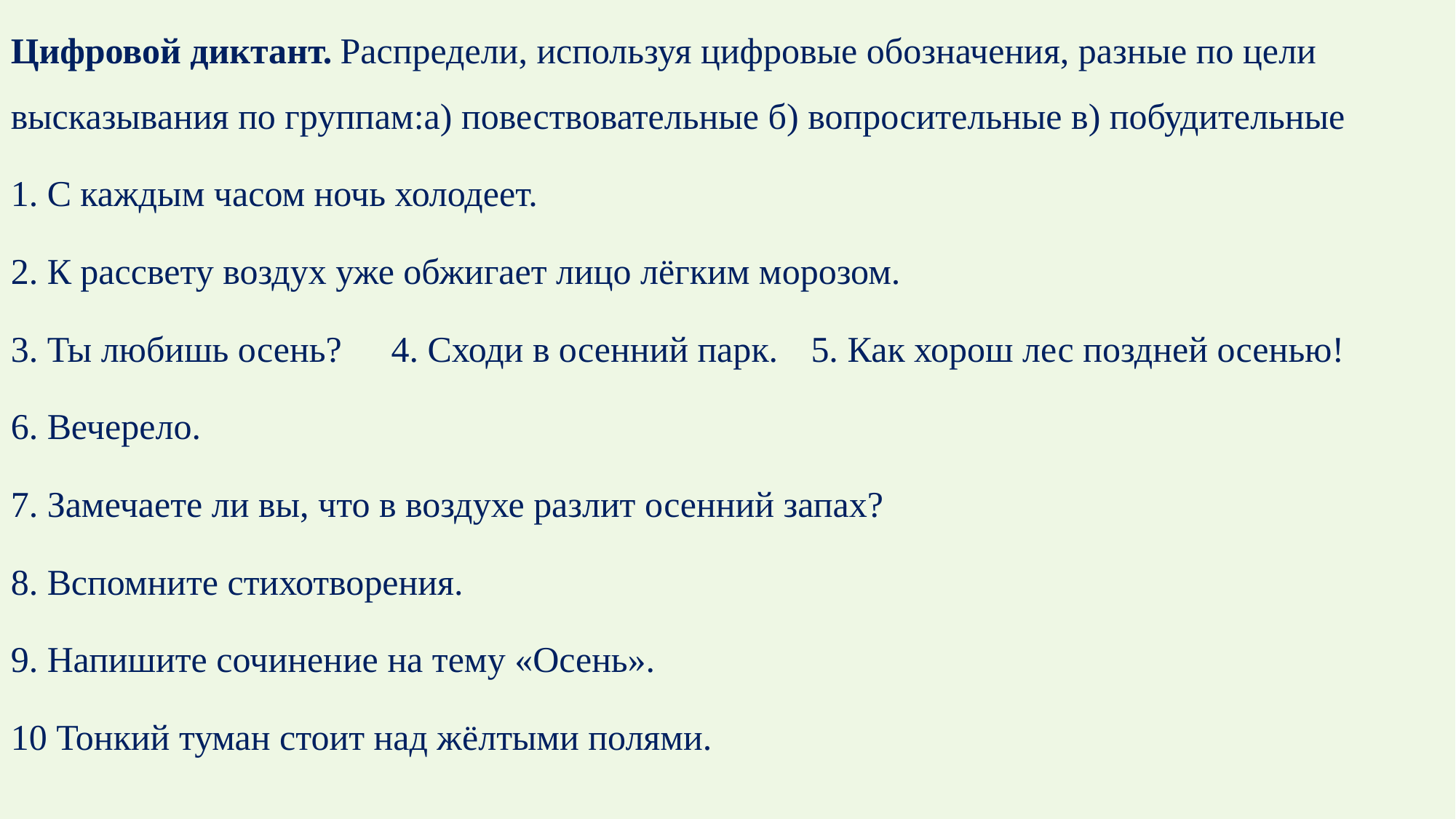

Цифровой диктант. Распредели, используя цифровые обозначения, разные по цели высказывания по группам:а) повествовательные б) вопросительные в) побудительные
1. С каждым часом ночь холодеет.
2. К рассвету воздух уже обжигает лицо лёгким морозом.
3. Ты любишь осень?      4. Сходи в осенний парк.    5. Как хорош лес поздней осенью!
6. Вечерело.
7. Замечаете ли вы, что в воздухе разлит осенний запах?
8. Вспомните стихотворения.
9. Напишите сочинение на тему «Осень».
10 Тонкий туман стоит над жёлтыми полями.